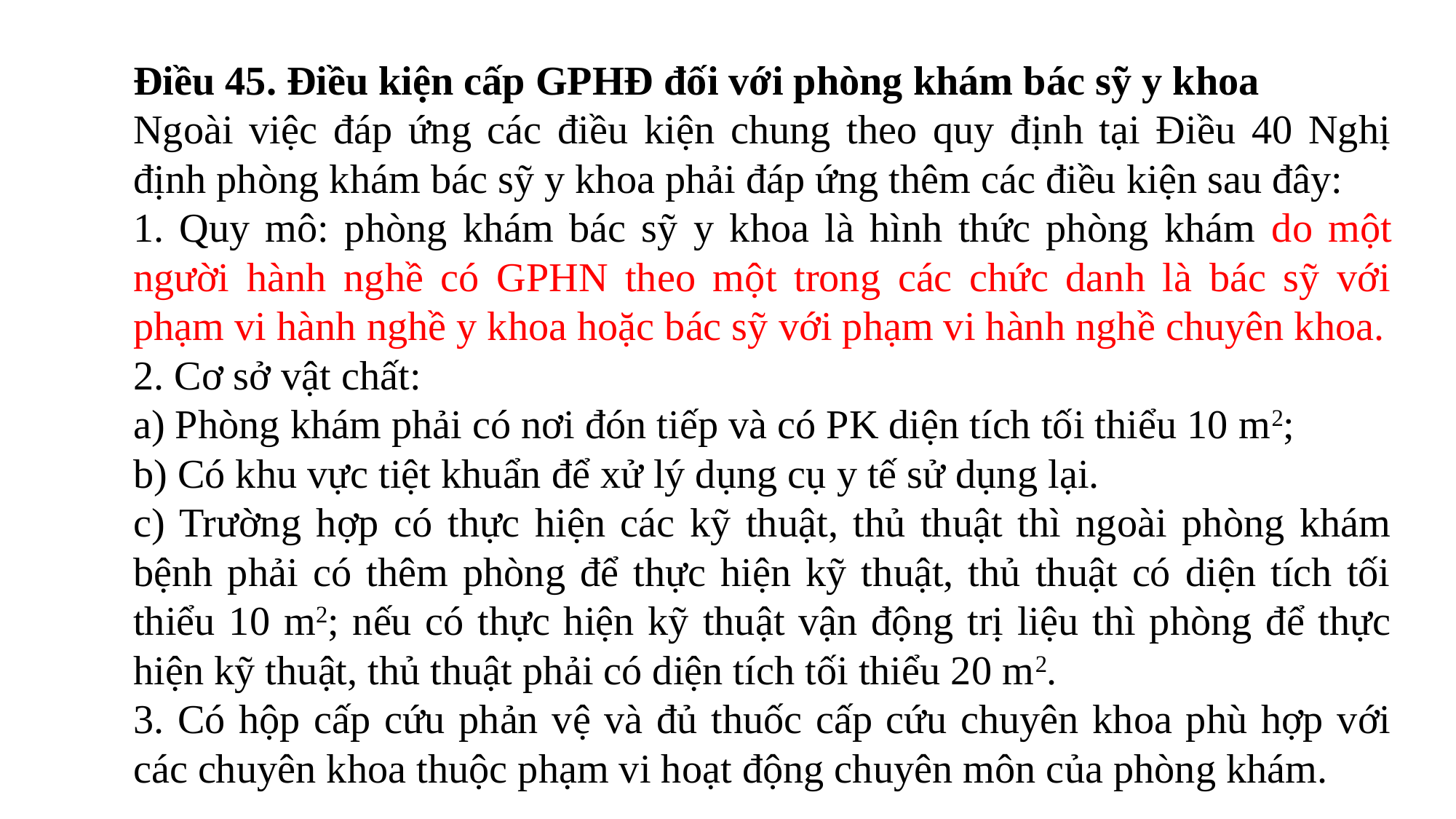

Điều 45. Điều kiện cấp GPHĐ đối với phòng khám bác sỹ y khoa
Ngoài việc đáp ứng các điều kiện chung theo quy định tại Điều 40 Nghị định phòng khám bác sỹ y khoa phải đáp ứng thêm các điều kiện sau đây:
1. Quy mô: phòng khám bác sỹ y khoa là hình thức phòng khám do một người hành nghề có GPHN theo một trong các chức danh là bác sỹ với phạm vi hành nghề y khoa hoặc bác sỹ với phạm vi hành nghề chuyên khoa.
2. Cơ sở vật chất:
a) Phòng khám phải có nơi đón tiếp và có PK diện tích tối thiểu 10 m2;
b) Có khu vực tiệt khuẩn để xử lý dụng cụ y tế sử dụng lại.
c) Trường hợp có thực hiện các kỹ thuật, thủ thuật thì ngoài phòng khám bệnh phải có thêm phòng để thực hiện kỹ thuật, thủ thuật có diện tích tối thiểu 10 m2; nếu có thực hiện kỹ thuật vận động trị liệu thì phòng để thực hiện kỹ thuật, thủ thuật phải có diện tích tối thiểu 20 m2.
3. Có hộp cấp cứu phản vệ và đủ thuốc cấp cứu chuyên khoa phù hợp với các chuyên khoa thuộc phạm vi hoạt động chuyên môn của phòng khám.